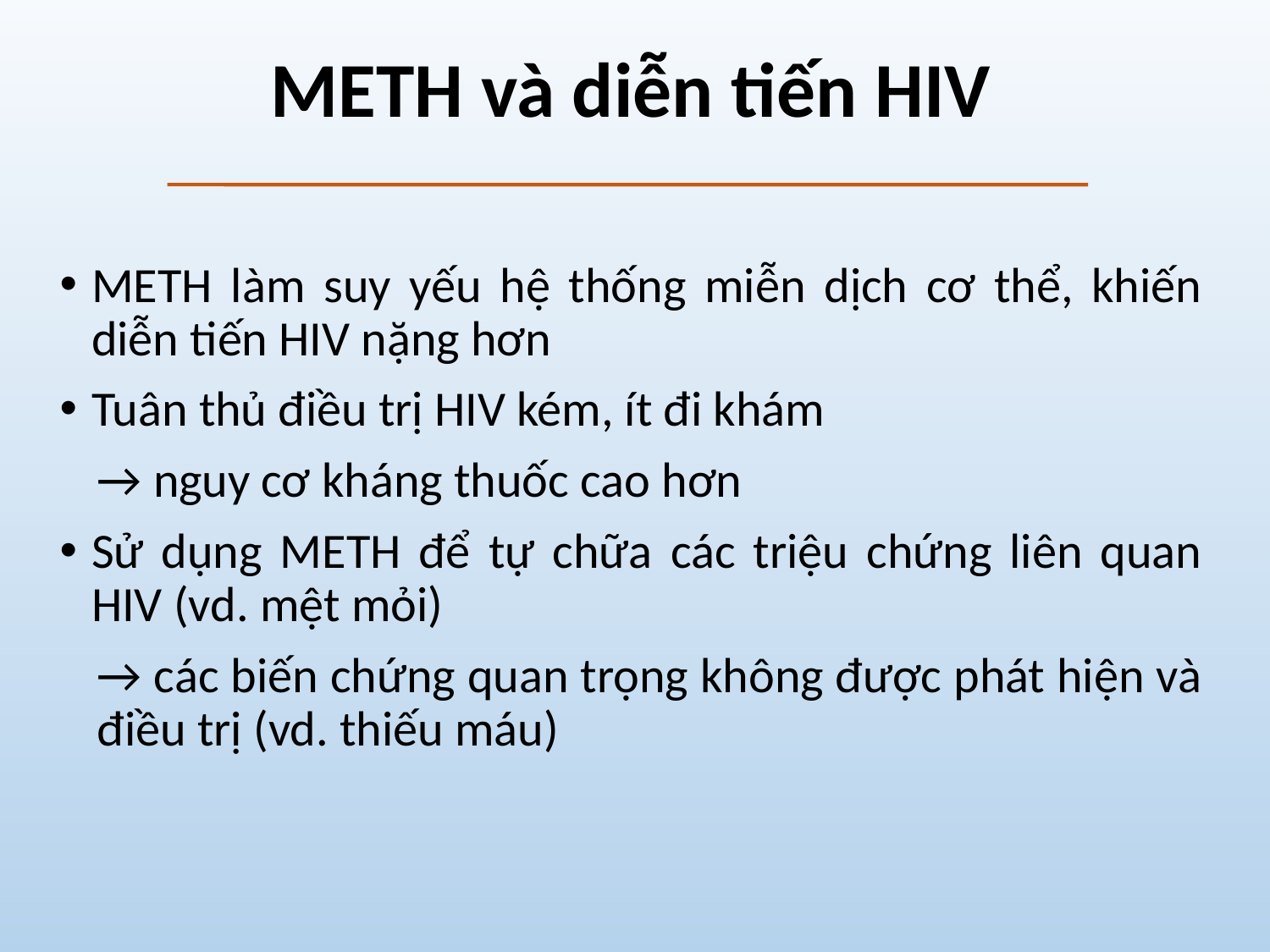

# METH và diễn tiến HIV
METH làm suy yếu hệ thống miễn dịch cơ thể, khiến diễn tiến HIV nặng hơn
Tuân thủ điều trị HIV kém, ít đi khám
→ nguy cơ kháng thuốc cao hơn
Sử dụng METH để tự chữa các triệu chứng liên quan HIV (vd. mệt mỏi)
→ các biến chứng quan trọng không được phát hiện và điều trị (vd. thiếu máu)